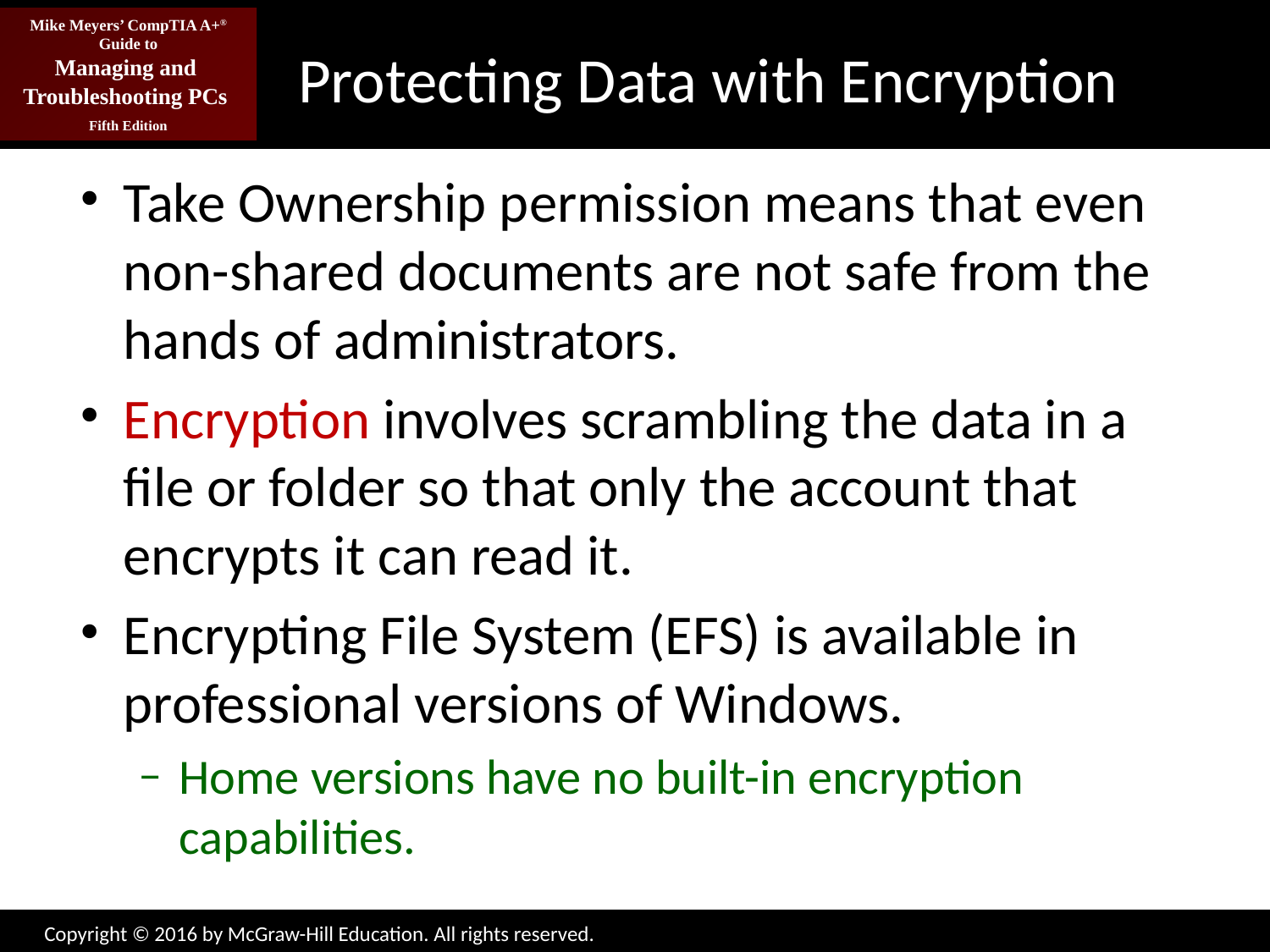

# Protecting Data with Encryption
Take Ownership permission means that even non-shared documents are not safe from the hands of administrators.
Encryption involves scrambling the data in a file or folder so that only the account that encrypts it can read it.
Encrypting File System (EFS) is available in professional versions of Windows.
Home versions have no built-in encryption capabilities.